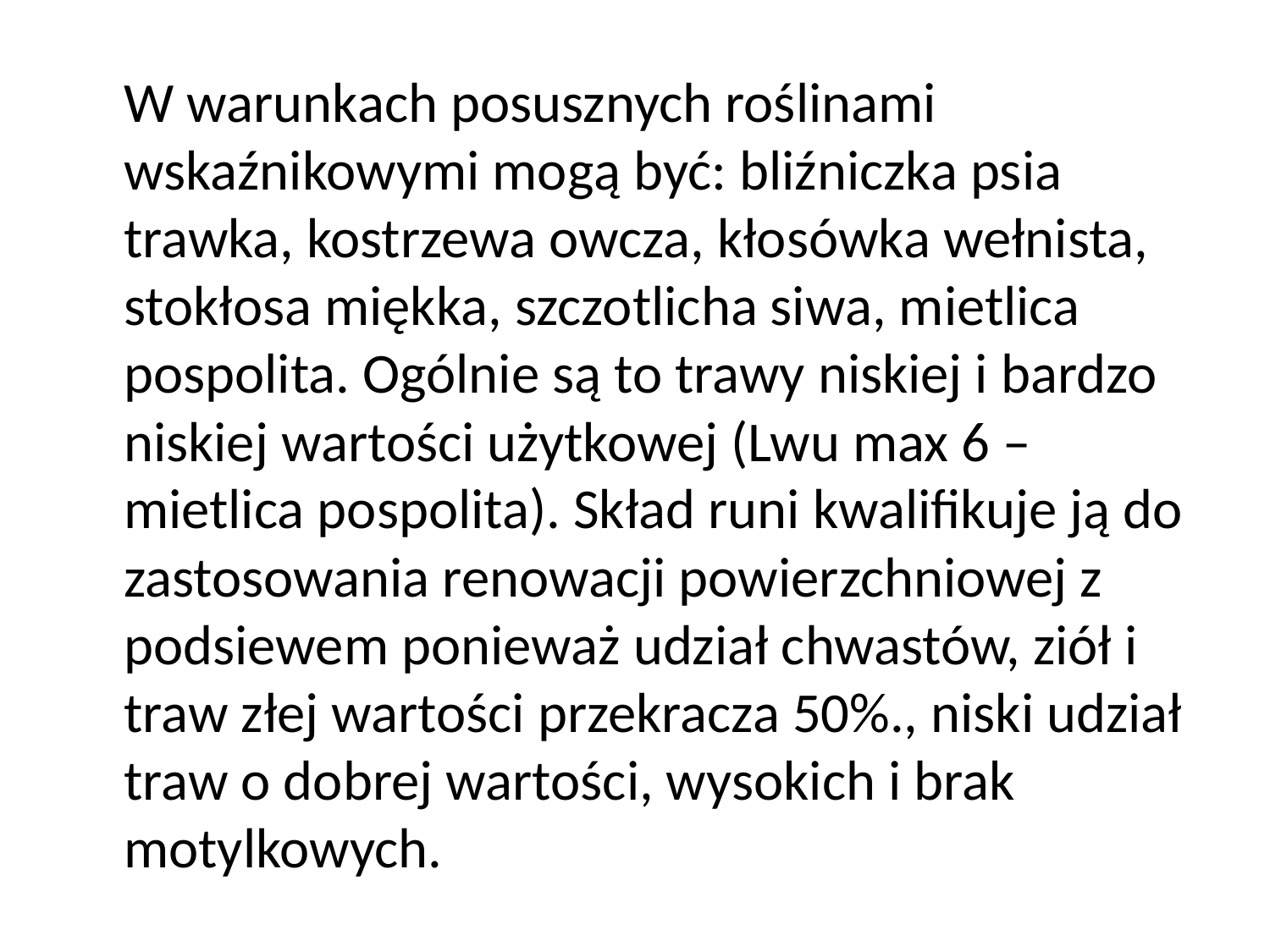

W warunkach posusznych roślinami wskaźnikowymi mogą być: bliźniczka psia trawka, kostrzewa owcza, kłosówka wełnista, stokłosa miękka, szczotlicha siwa, mietlica pospolita. Ogólnie są to trawy niskiej i bardzo niskiej wartości użytkowej (Lwu max 6 – mietlica pospolita). Skład runi kwalifikuje ją do zastosowania renowacji powierzchniowej z podsiewem ponieważ udział chwastów, ziół i traw złej wartości przekracza 50%., niski udział traw o dobrej wartości, wysokich i brak motylkowych.